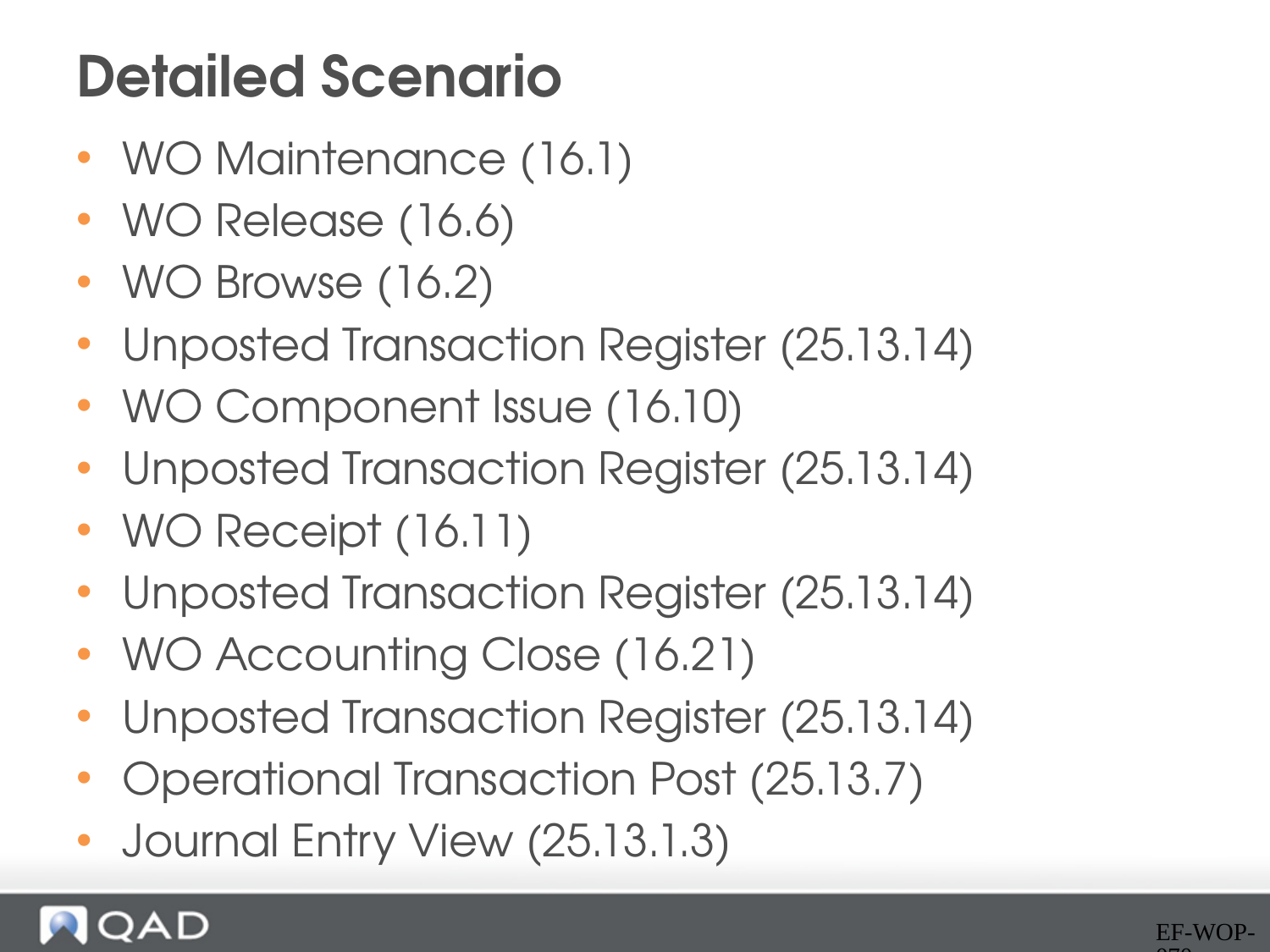

# Detailed Scenario
WO Maintenance (16.1)
WO Release (16.6)
WO Browse (16.2)
Unposted Transaction Register (25.13.14)
WO Component Issue (16.10)
Unposted Transaction Register (25.13.14)
WO Receipt (16.11)
Unposted Transaction Register (25.13.14)
WO Accounting Close (16.21)
Unposted Transaction Register (25.13.14)
Operational Transaction Post (25.13.7)
Journal Entry View (25.13.1.3)
EF-WOP-070